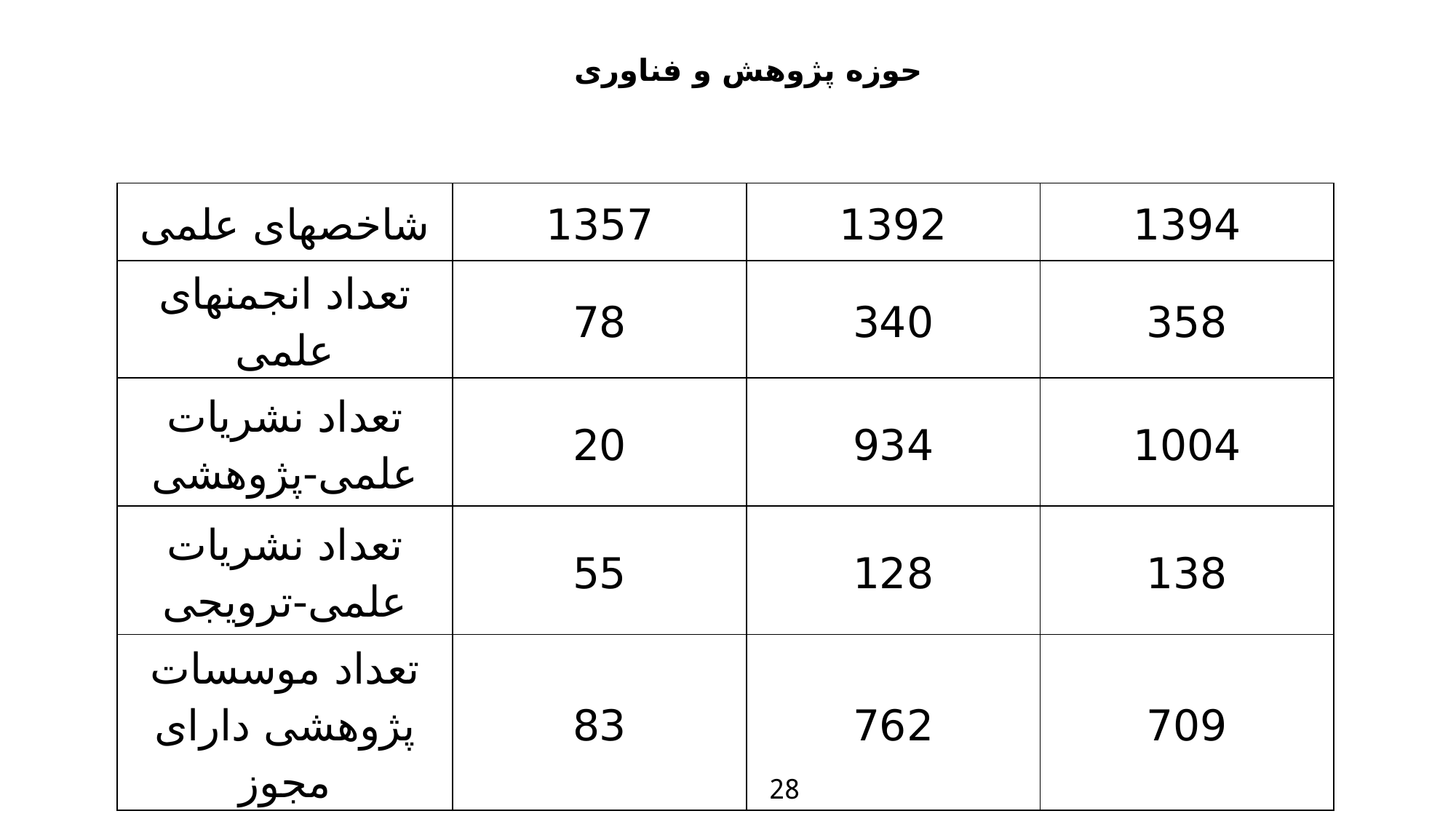

حوزه پژوهش و فناوری
| شاخص­های علمی | 1357 | 1392 | 1394 |
| --- | --- | --- | --- |
| تعداد انجمن­های علمی | 78 | 340 | 358 |
| تعداد نشریات علمی-پژوهشی | 20 | 934 | 1004 |
| تعداد نشریات علمی-ترویجی | 55 | 128 | 138 |
| تعداد موسسات پژوهشی دارای مجوز | 83 | 762 | 709 |
28